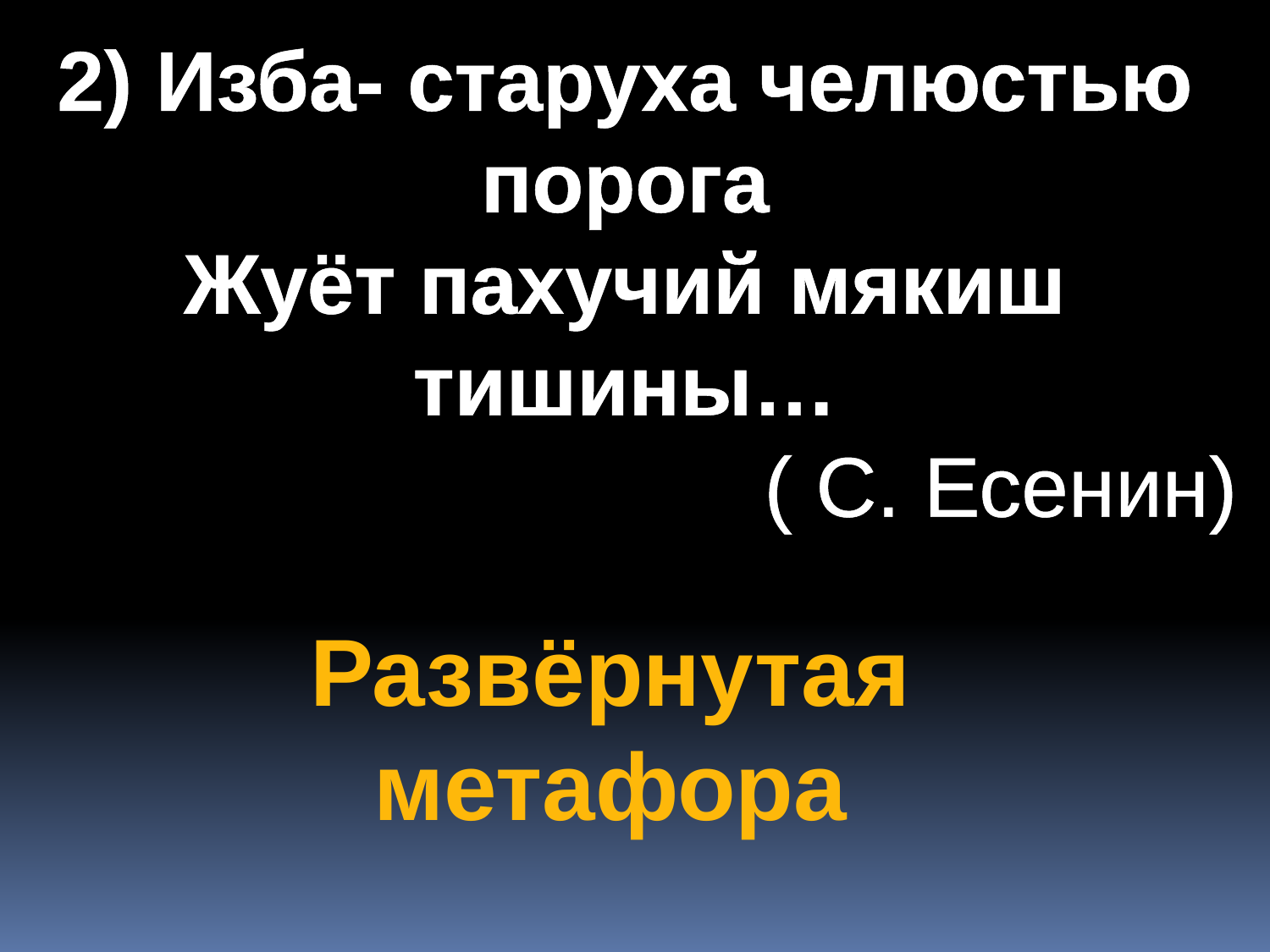

2) Изба- старуха челюстью порога
Жуёт пахучий мякиш тишины…
( С. Есенин)
Развёрнутая метафора